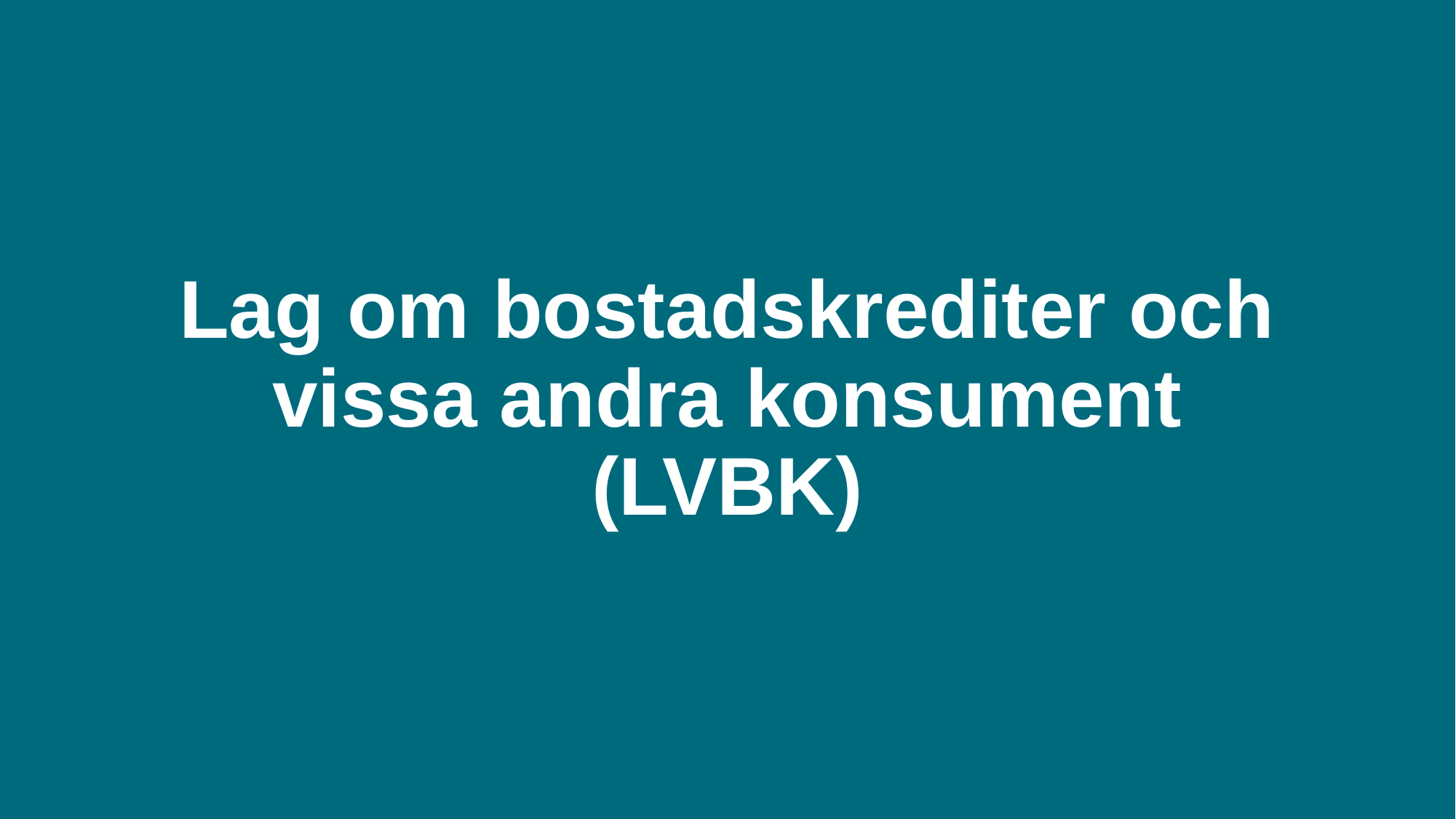

# Lag om bostadskrediter och vissa andra konsument (LVBK)